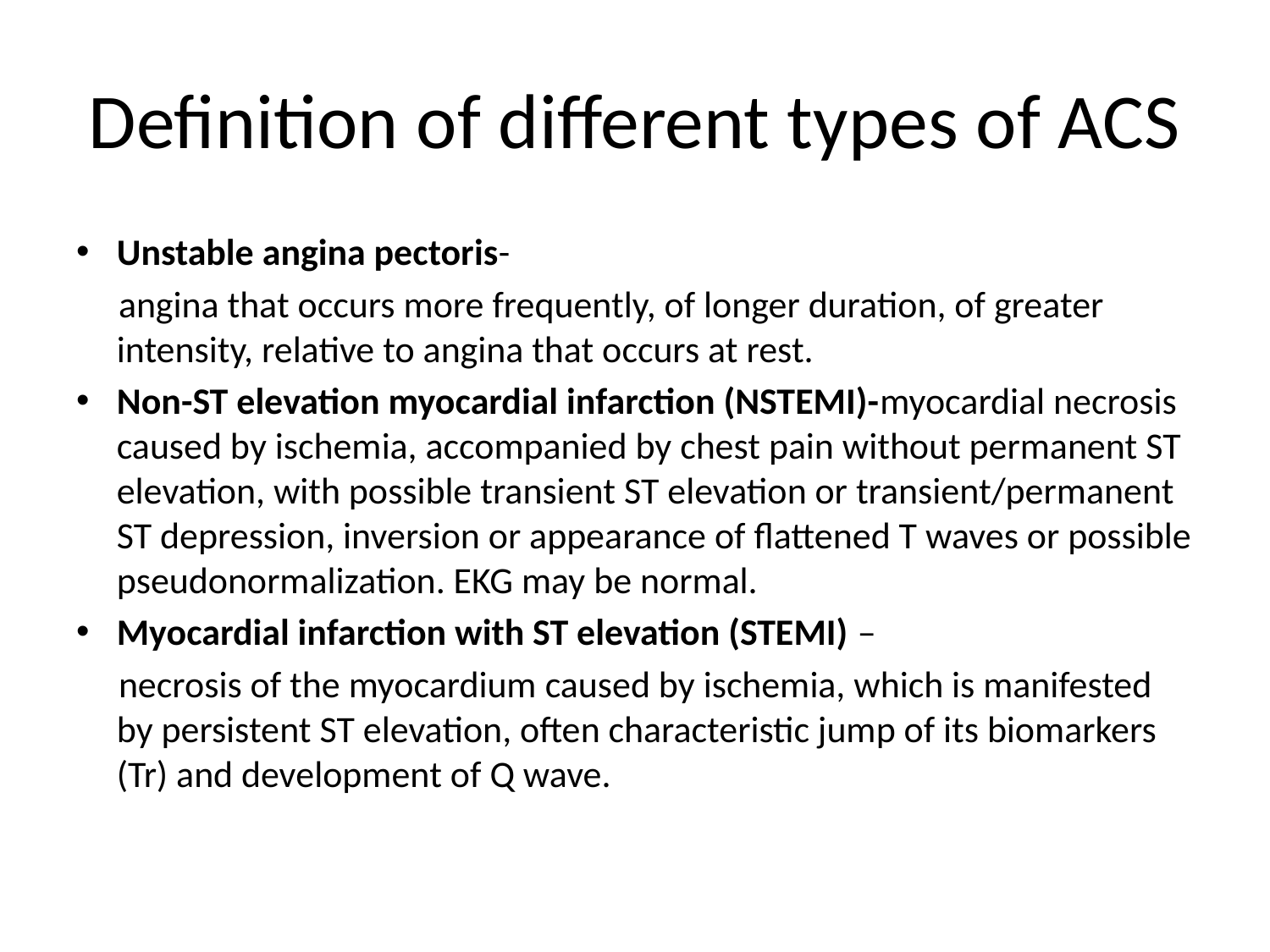

# Definition of different types of ACS
Unstable angina pectoris-
     angina that occurs more frequently, of longer duration, of greater intensity, relative to angina that occurs at rest.
Non-ST elevation myocardial infarction (NSTEMI)-myocardial necrosis caused by ischemia, accompanied by chest pain without permanent ST elevation, with possible transient ST elevation or transient/permanent ST depression, inversion or appearance of flattened T waves or possible pseudonormalization. EKG may be normal.
Myocardial infarction with ST elevation (STEMI) –
     necrosis of the myocardium caused by ischemia, which is manifested by persistent ST elevation, often characteristic jump of its biomarkers (Tr) and development of Q wave.